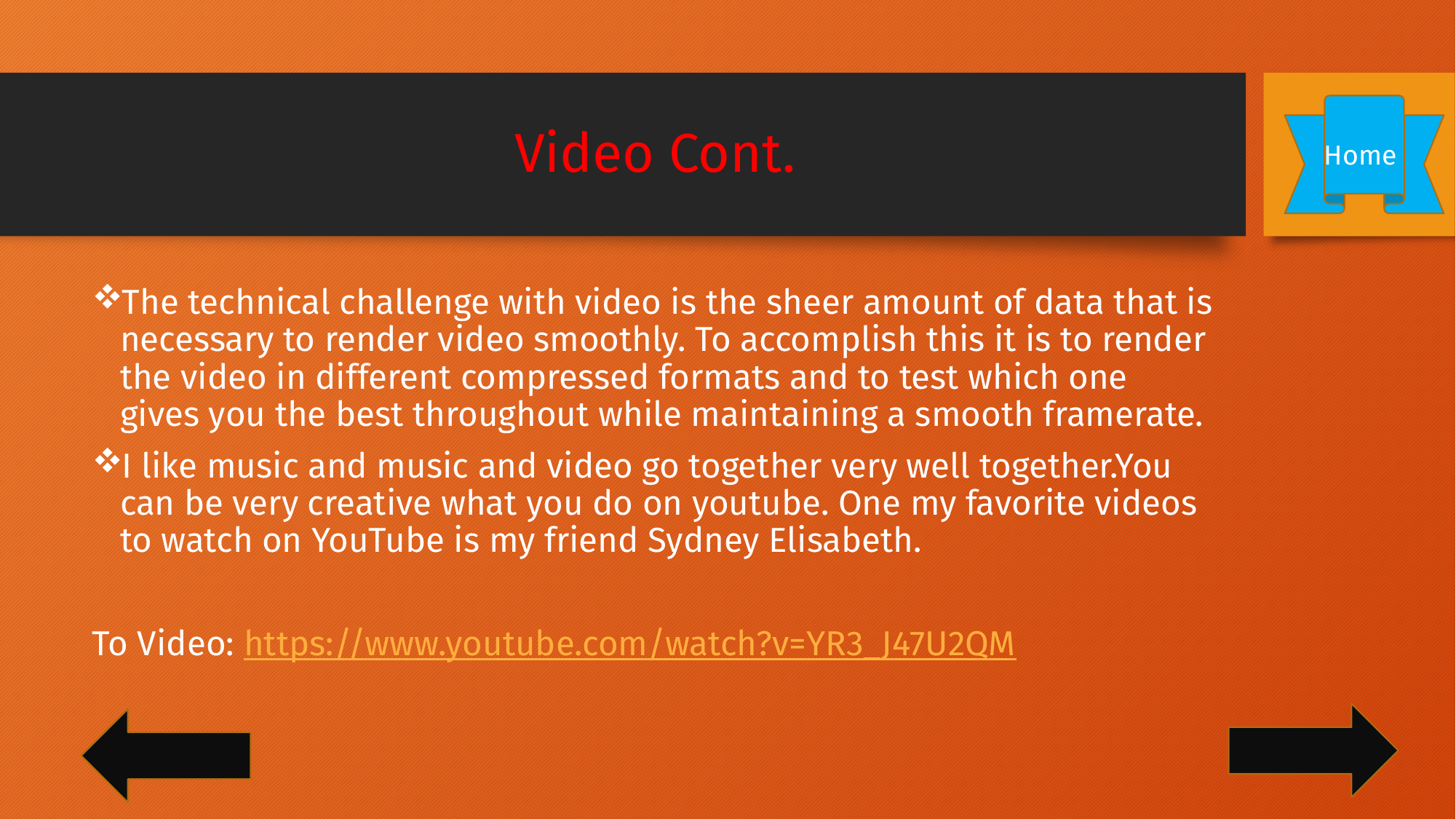

# Video Cont.

Home
The technical challenge with video is the sheer amount of data that is necessary to render video smoothly. To accomplish this it is to render the video in different compressed formats and to test which one gives you the best throughout while maintaining a smooth framerate.
I like music and music and video go together very well together.You can be very creative what you do on youtube. One my favorite videos to watch on YouTube is my friend Sydney Elisabeth.

To Video: https://www.youtube.com/watch?v=YR3_J47U2QM